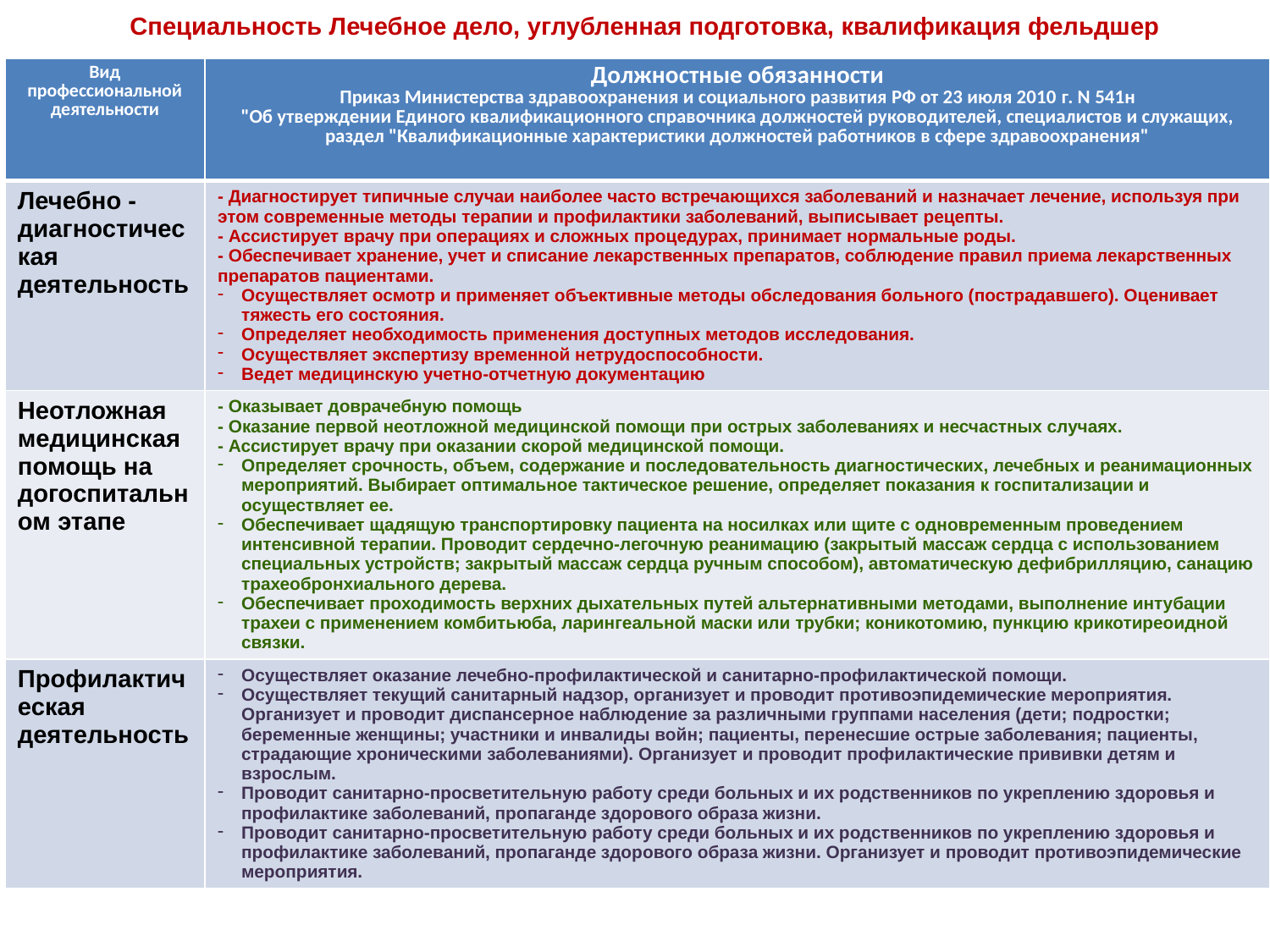

# Специальность Лечебное дело, углубленная подготовка, квалификация фельдшер
| Вид профессиональной деятельности | Должностные обязанности Приказ Министерства здравоохранения и социального развития РФ от 23 июля 2010 г. N 541н "Об утверждении Единого квалификационного справочника должностей руководителей, специалистов и служащих, раздел "Квалификационные характеристики должностей работников в сфере здравоохранения" |
| --- | --- |
| Лечебно - диагностическая деятельность | - Диагностирует типичные случаи наиболее часто встречающихся заболеваний и назначает лечение, используя при этом современные методы терапии и профилактики заболеваний, выписывает рецепты. - Ассистирует врачу при операциях и сложных процедурах, принимает нормальные роды. - Обеспечивает хранение, учет и списание лекарственных препаратов, соблюдение правил приема лекарственных препаратов пациентами. Осуществляет осмотр и применяет объективные методы обследования больного (пострадавшего). Оценивает тяжесть его состояния. Определяет необходимость применения доступных методов исследования. Осуществляет экспертизу временной нетрудоспособности. Ведет медицинскую учетно-отчетную документацию |
| Неотложная медицинская помощь на догоспитальном этапе | - Оказывает доврачебную помощь - Оказание первой неотложной медицинской помощи при острых заболеваниях и несчастных случаях. - Ассистирует врачу при оказании скорой медицинской помощи. Определяет срочность, объем, содержание и последовательность диагностических, лечебных и реанимационных мероприятий. Выбирает оптимальное тактическое решение, определяет показания к госпитализации и осуществляет ее. Обеспечивает щадящую транспортировку пациента на носилках или щите с одновременным проведением интенсивной терапии. Проводит сердечно-легочную реанимацию (закрытый массаж сердца с использованием специальных устройств; закрытый массаж сердца ручным способом), автоматическую дефибрилляцию, санацию трахеобронхиального дерева. Обеспечивает проходимость верхних дыхательных путей альтернативными методами, выполнение интубации трахеи с применением комбитьюба, ларингеальной маски или трубки; коникотомию, пункцию крикотиреоидной связки. |
| Профилактическая деятельность | Осуществляет оказание лечебно-профилактической и санитарно-профилактической помощи. Осуществляет текущий санитарный надзор, организует и проводит противоэпидемические мероприятия. Организует и проводит диспансерное наблюдение за различными группами населения (дети; подростки; беременные женщины; участники и инвалиды войн; пациенты, перенесшие острые заболевания; пациенты, страдающие хроническими заболеваниями). Организует и проводит профилактические прививки детям и взрослым. Проводит санитарно-просветительную работу среди больных и их родственников по укреплению здоровья и профилактике заболеваний, пропаганде здорового образа жизни. Проводит санитарно-просветительную работу среди больных и их родственников по укреплению здоровья и профилактике заболеваний, пропаганде здорового образа жизни. Организует и проводит противоэпидемические мероприятия. |